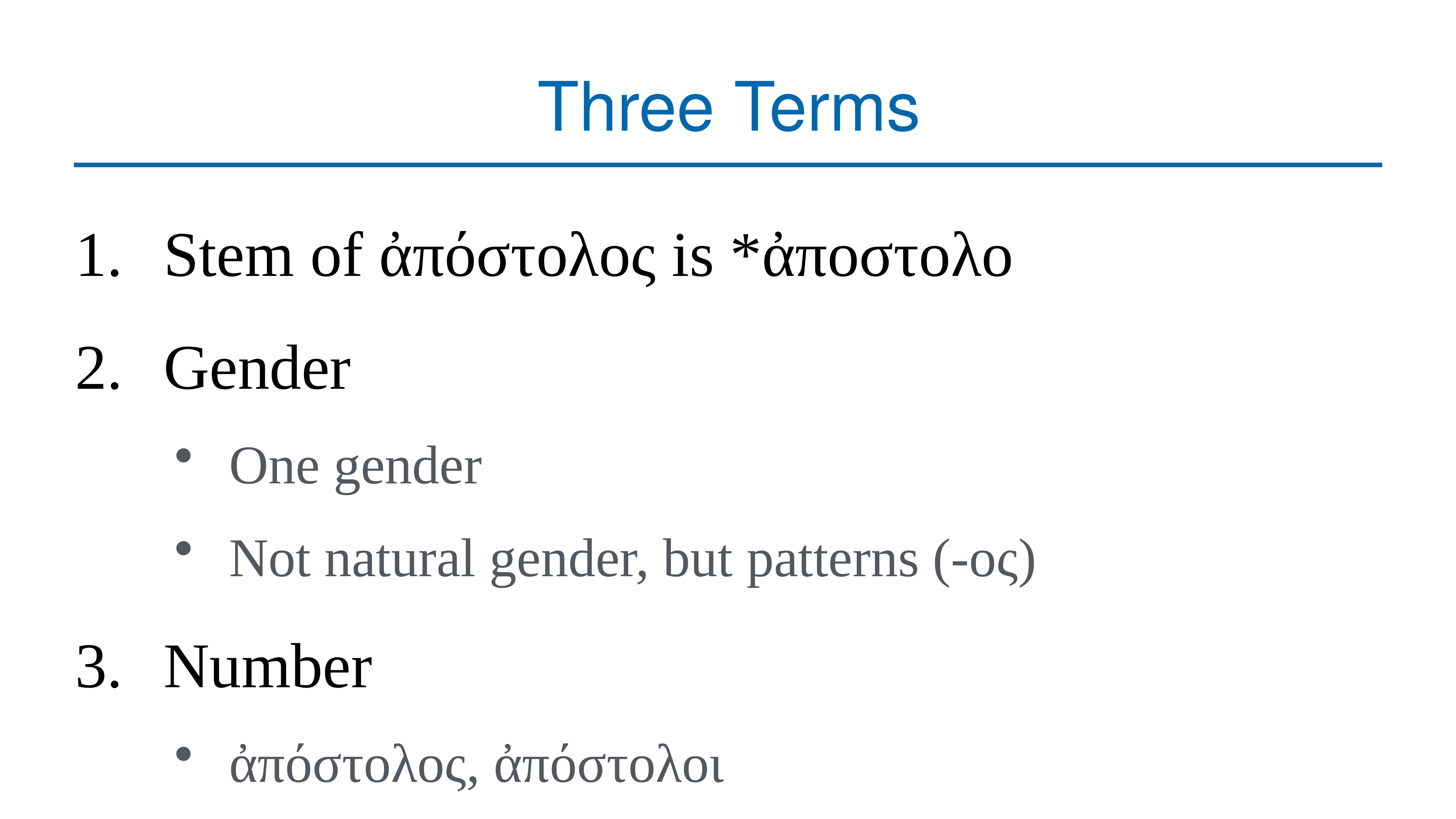

# Three Terms
Stem of ἀπόστολος is *ἀποστολο
Gender
One gender
Not natural gender, but patterns (-ος)
Number
ἀπόστολος, ἀπόστολοι